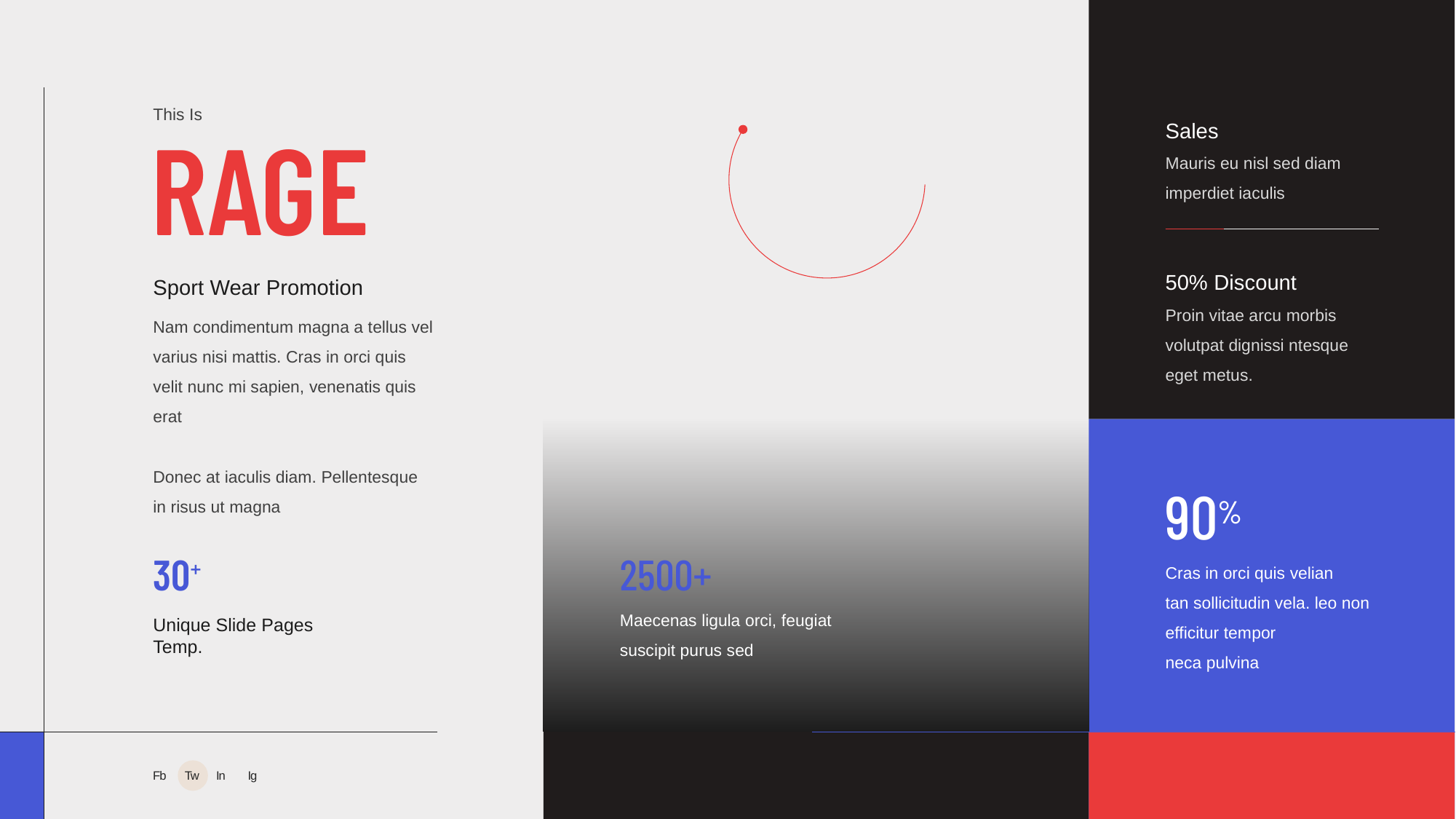

This Is
Sales
Mauris eu nisl sed diam imperdiet iaculis
RAGE
50% Discount
Proin vitae arcu morbis volutpat dignissi ntesque eget metus.
Sport Wear Promotion
Nam condimentum magna a tellus vel varius nisi mattis. Cras in orci quis velit nunc mi sapien, venenatis quis erat

Donec at iaculis diam. Pellentesque in risus ut magna

90%
Cras in orci quis velian
tan sollicitudin vela. leo non efficitur tempor
neca pulvina
30+
2500+
Maecenas ligula orci, feugiat suscipit purus sed
Unique Slide Pages
Temp.

Fb
Tw
In
Ig